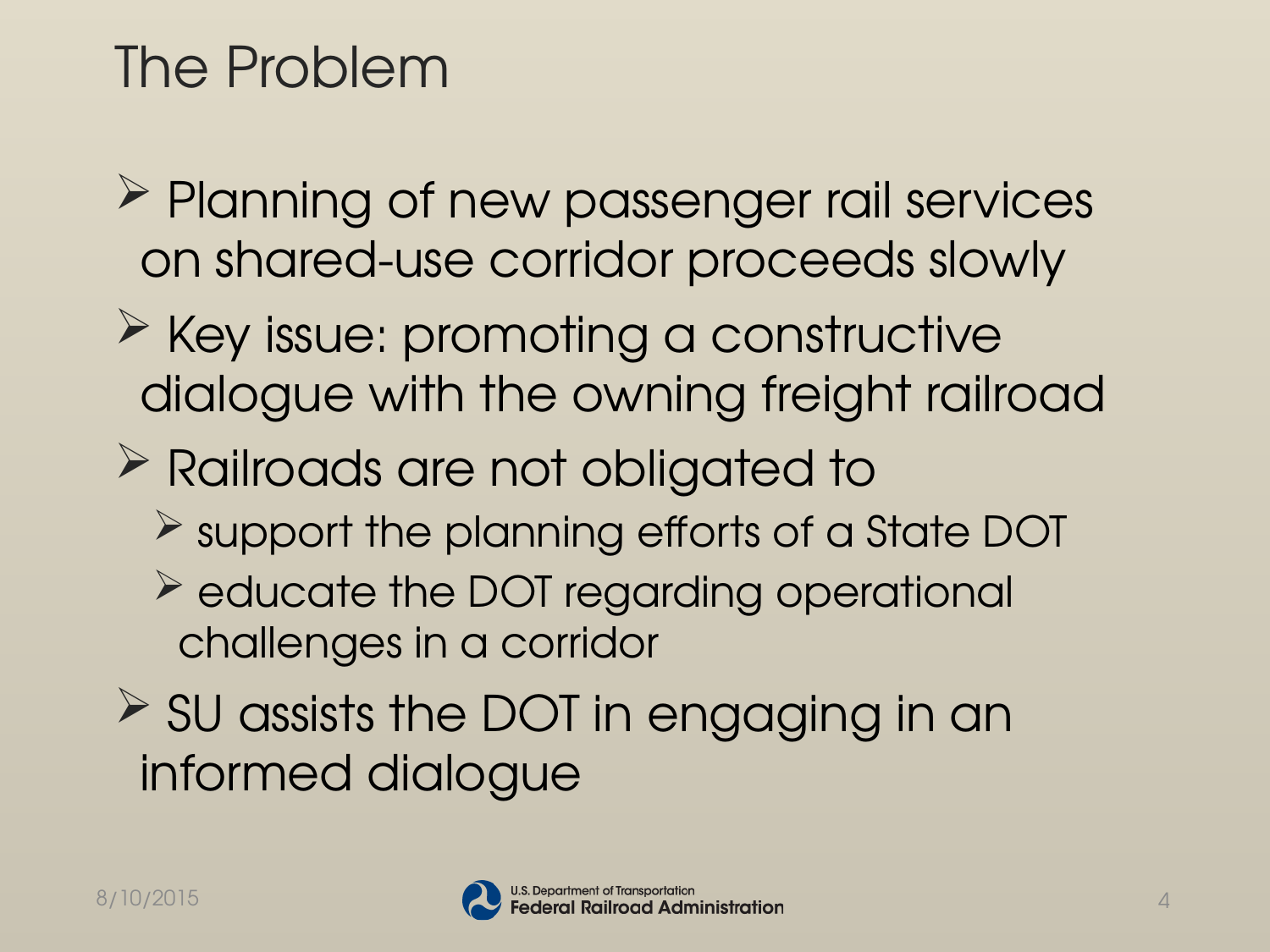

# The Problem
 Planning of new passenger rail services on shared-use corridor proceeds slowly
 Key issue: promoting a constructive dialogue with the owning freight railroad
 Railroads are not obligated to
 support the planning efforts of a State DOT
 educate the DOT regarding operational challenges in a corridor
 SU assists the DOT in engaging in an informed dialogue
8/10/2015
4